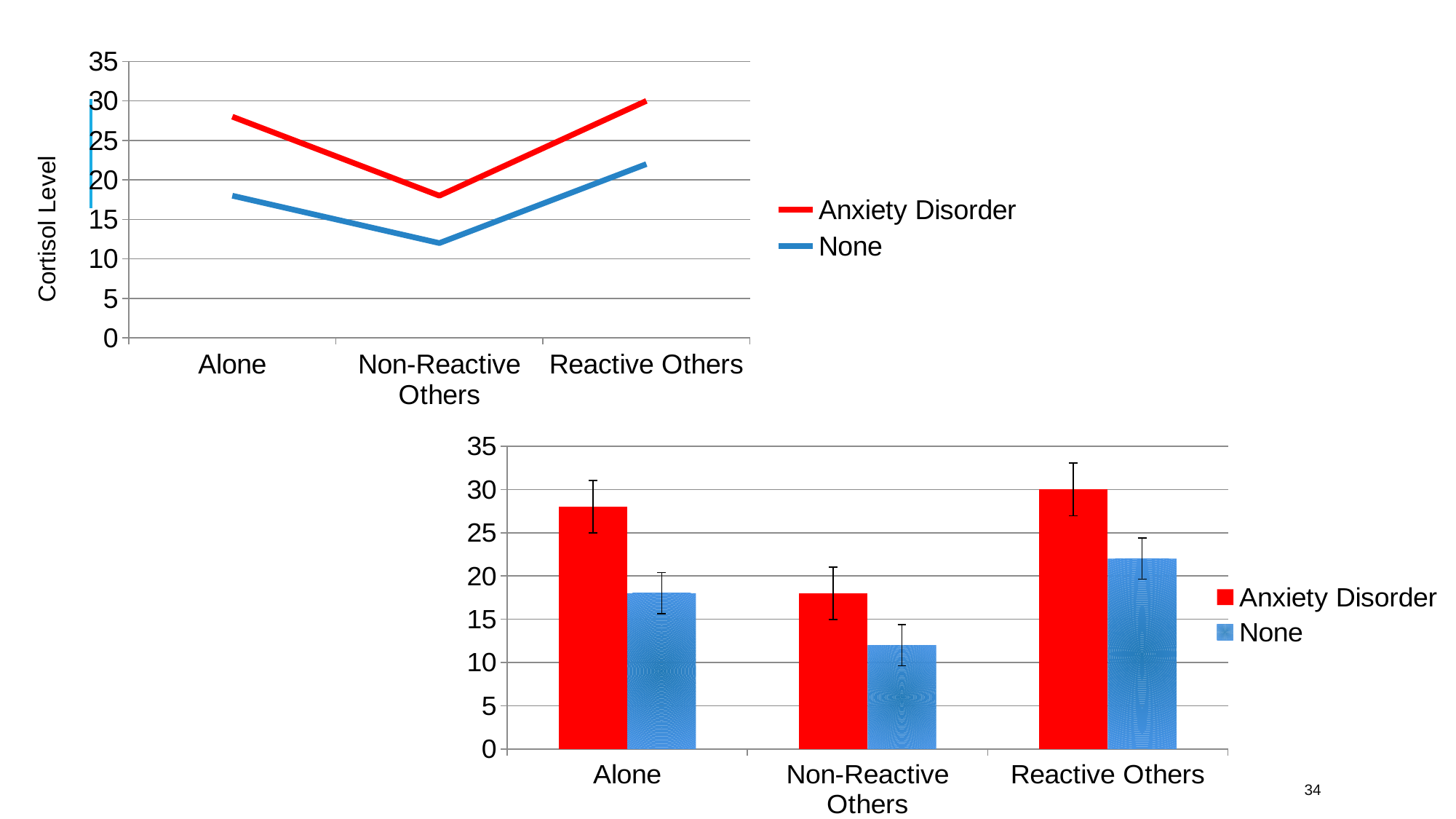

### Chart

| Category | Anxiety Disorder | None |
|---|---|---|
| Alone | 28.0 | 18.0 |
| Non-Reactive Others | 18.0 | 12.0 |
| Reactive Others | 30.0 | 22.0 |
Cortisol Level

### Chart

| Category | Anxiety Disorder | None |
|---|---|---|
| Alone | 28.0 | 18.0 |
| Non-Reactive Others | 18.0 | 12.0 |
| Reactive Others | 30.0 | 22.0 |
34